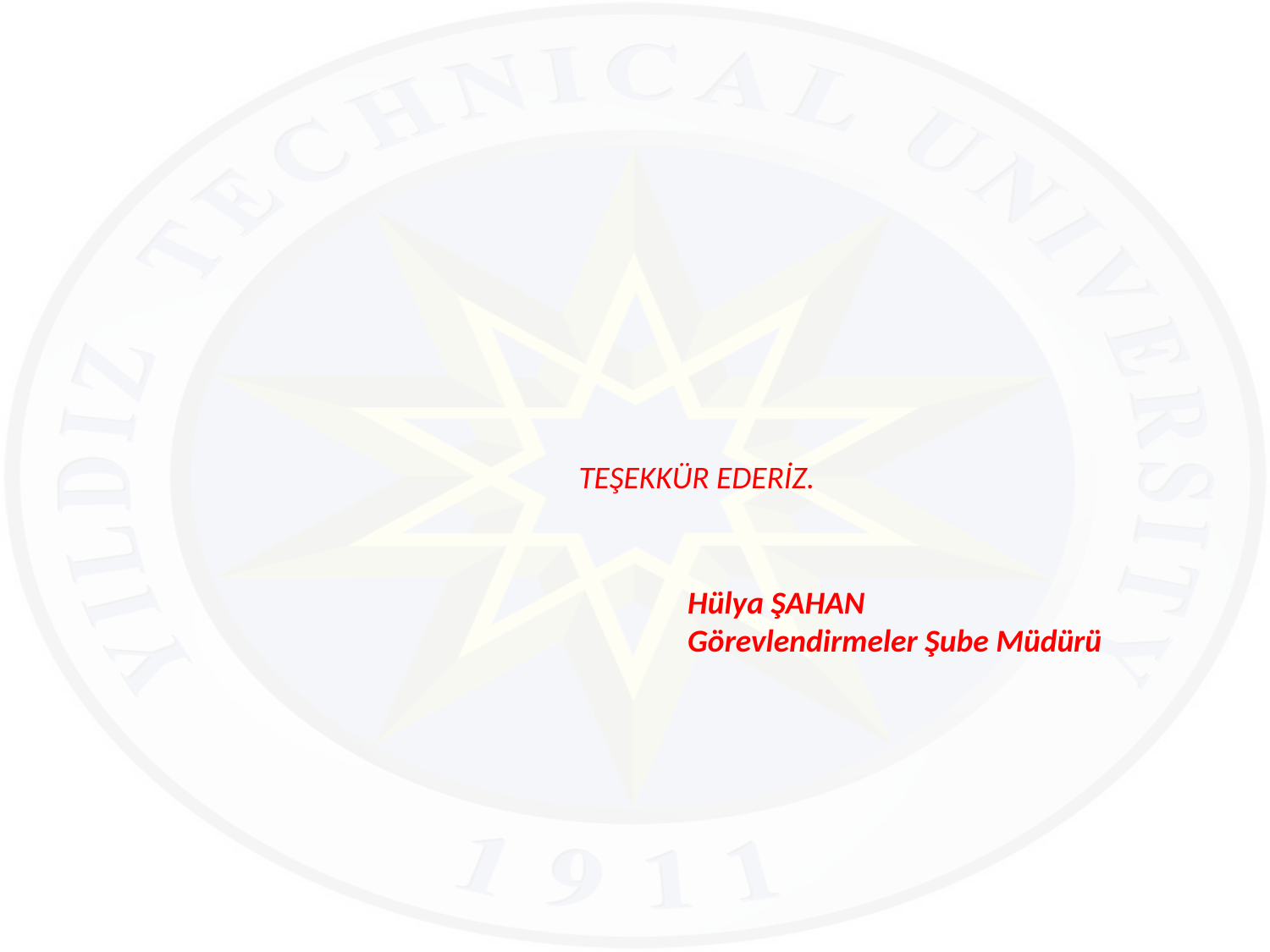

TEŞEKKÜR EDERİZ.
Hülya ŞAHAN
Görevlendirmeler Şube Müdürü